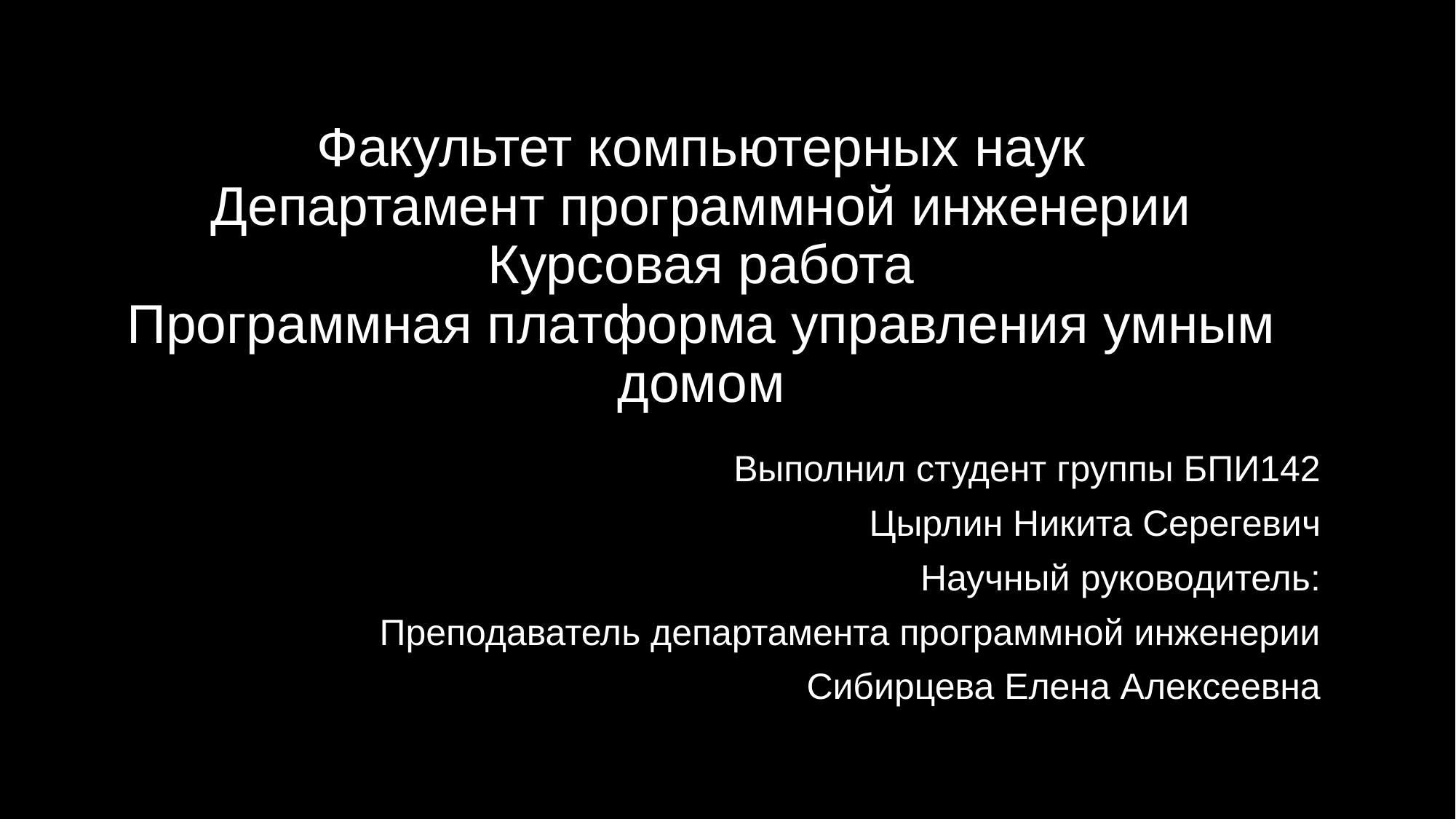

# Факультет компьютерных наук Департамент программной инженерии Курсовая работа Программная платформа управления умным домом
Выполнил студент группы БПИ142
Цырлин Никита Серегевич
Научный руководитель:
Преподаватель департамента программной инженерии
Сибирцева Елена Алексеевна